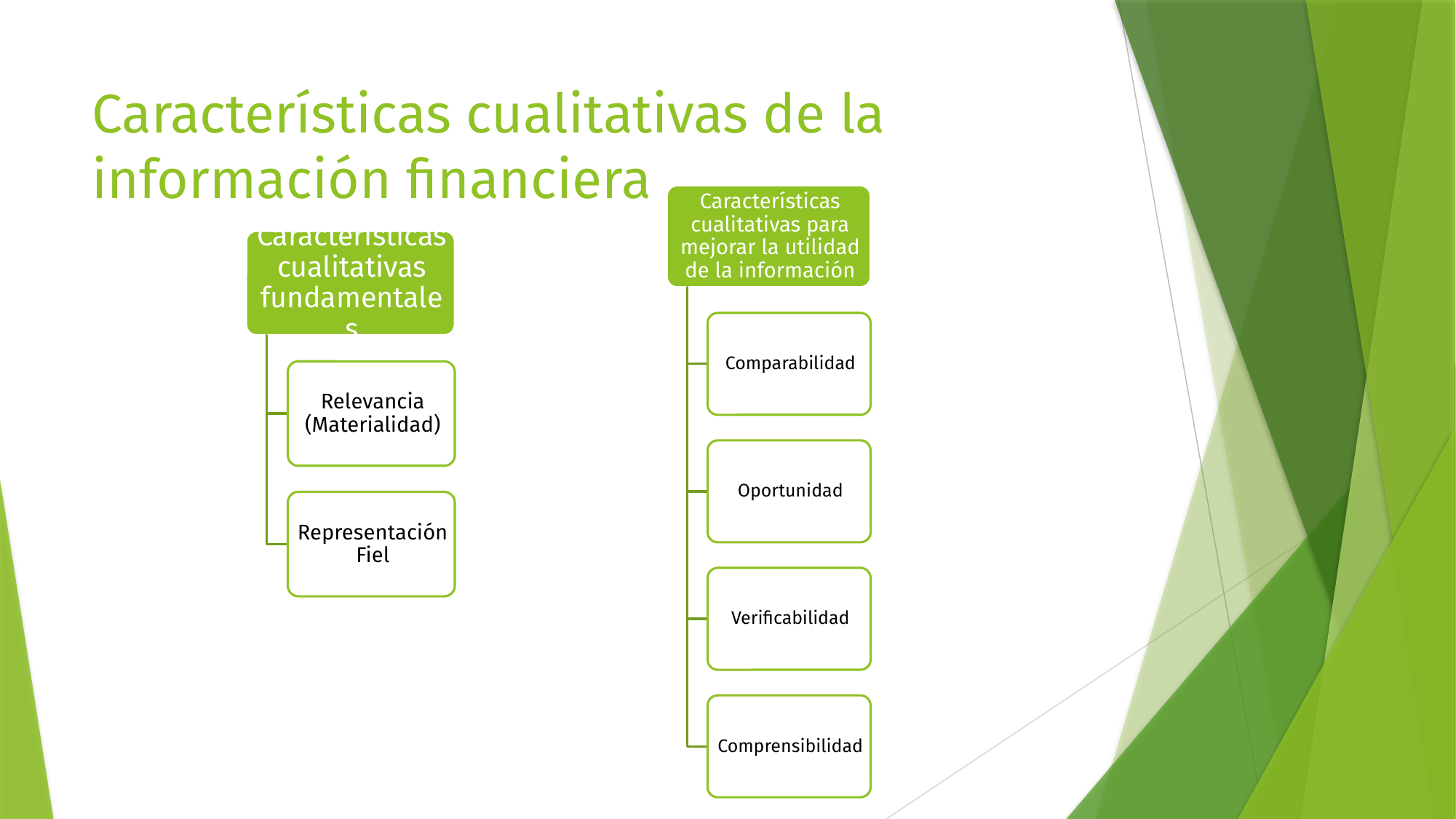

# Características cualitativas de la información financiera
Características cualitativas para mejorar la utilidad de la información
Comparabilidad
Oportunidad
Verificabilidad
Comprensibilidad
Características cualitativas fundamentales
Relevancia (Materialidad)
Representación Fiel